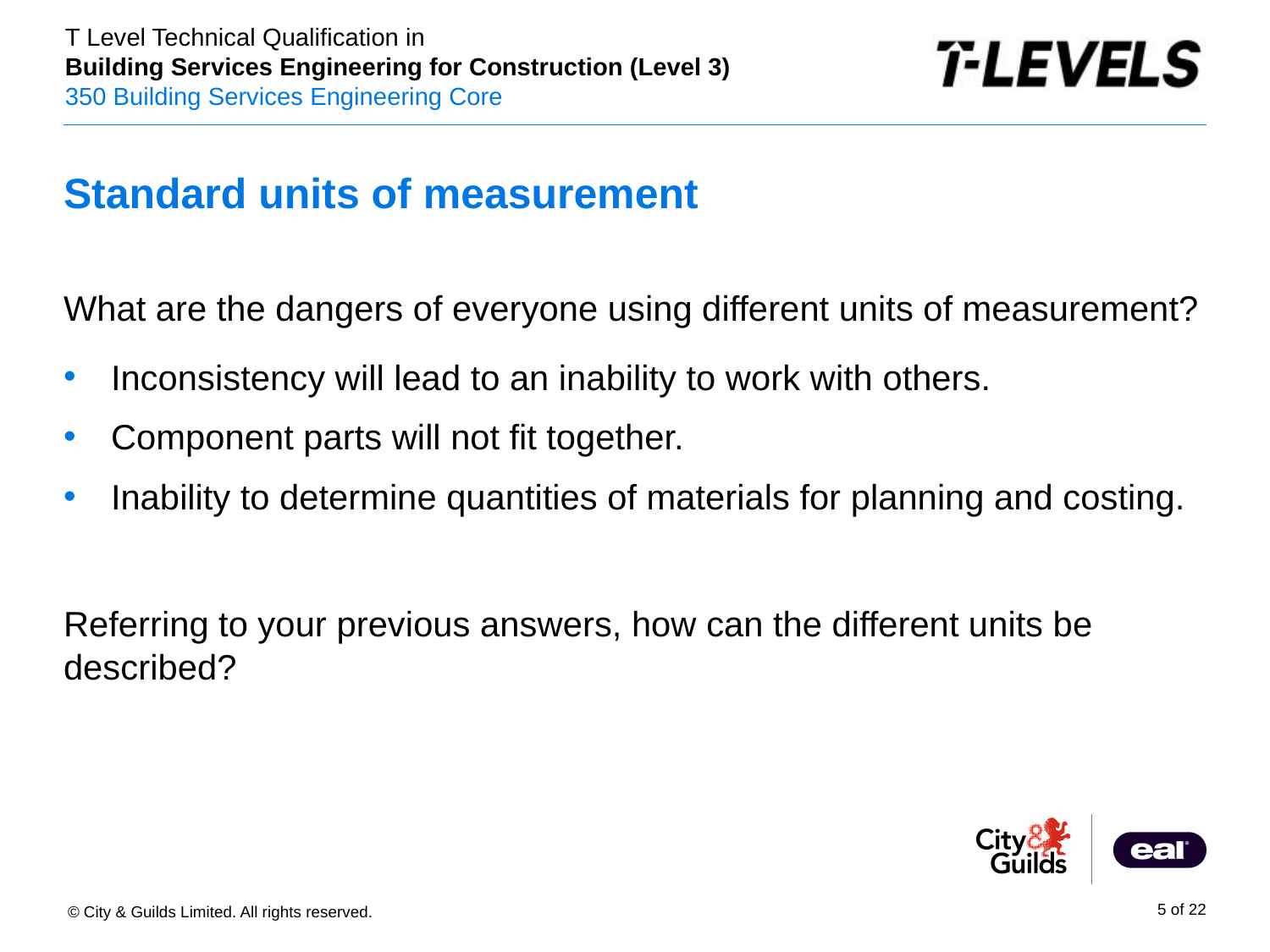

# Standard units of measurement
What are the dangers of everyone using different units of measurement?
Inconsistency will lead to an inability to work with others.
Component parts will not fit together.
Inability to determine quantities of materials for planning and costing.

Referring to your previous answers, how can the different units be described?